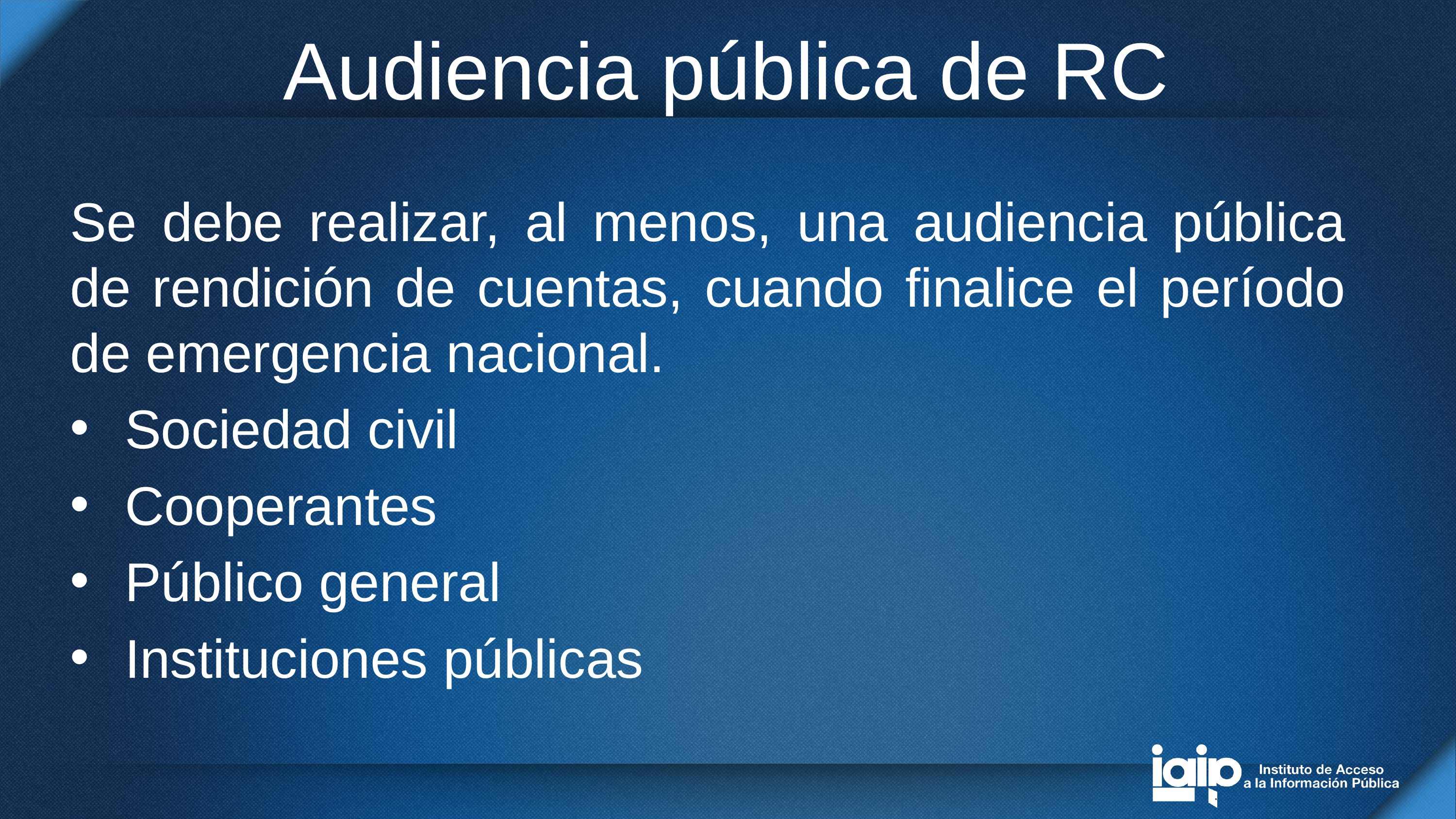

# Audiencia pública de RC
Se debe realizar, al menos, una audiencia pública de rendición de cuentas, cuando finalice el período de emergencia nacional.
Sociedad civil
Cooperantes
Público general
Instituciones públicas